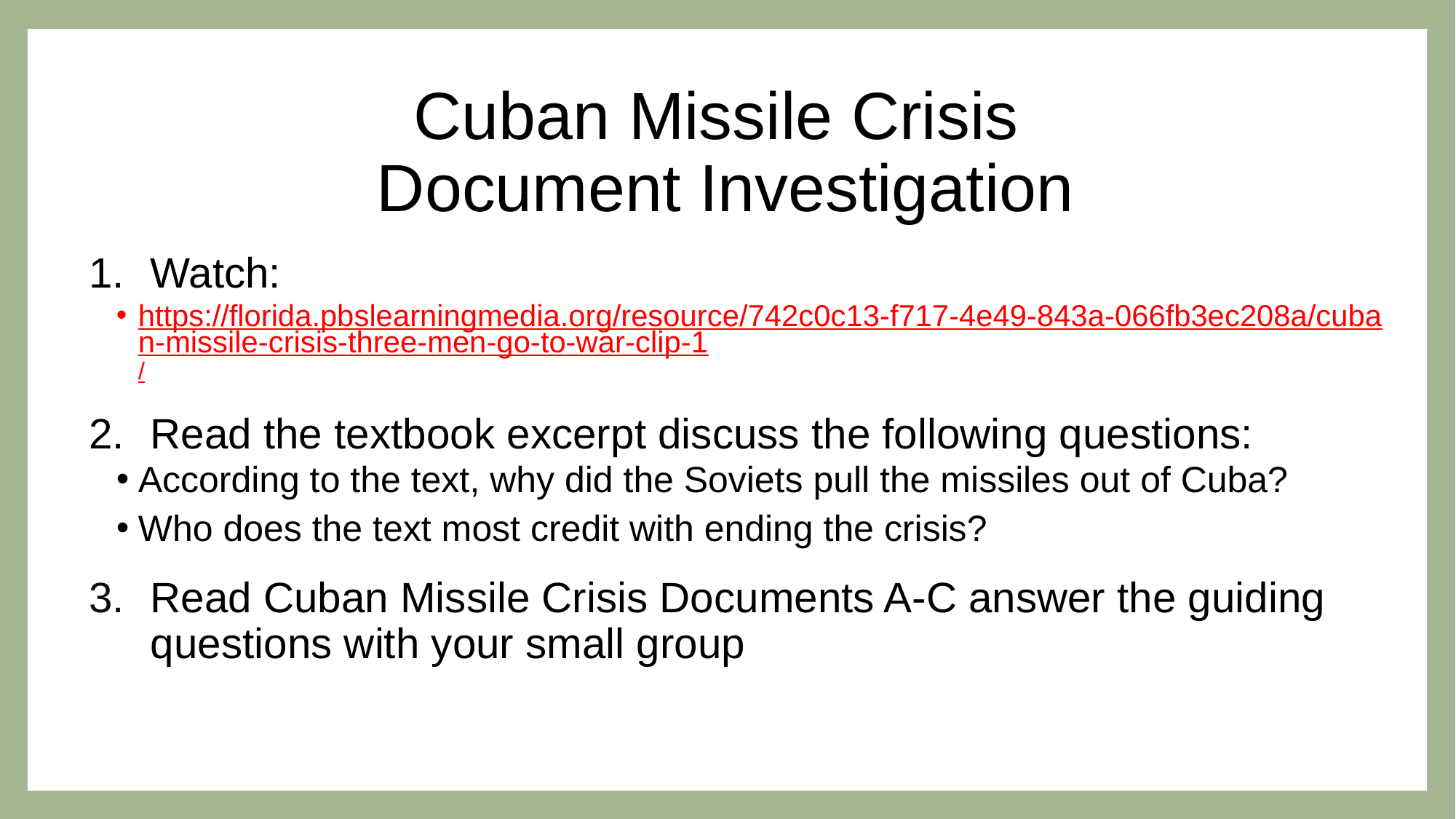

# Cuban Missile Crisis Document Investigation
Watch:
https://florida.pbslearningmedia.org/resource/742c0c13-f717-4e49-843a-066fb3ec208a/cuban-missile-crisis-three-men-go-to-war-clip-1/
Read the textbook excerpt discuss the following questions:
According to the text, why did the Soviets pull the missiles out of Cuba?
Who does the text most credit with ending the crisis?
Read Cuban Missile Crisis Documents A-C answer the guiding questions with your small group